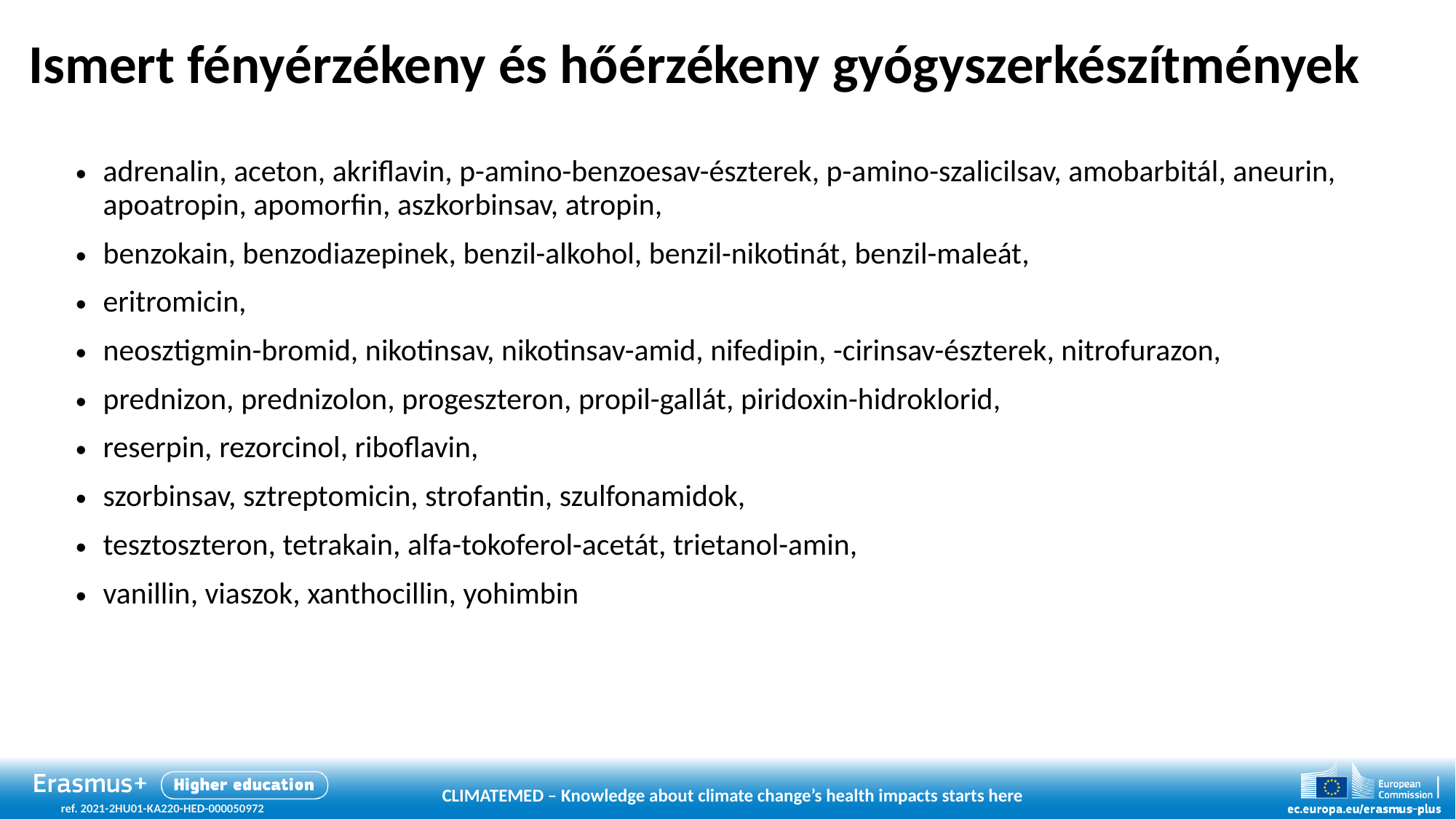

# Ismert fényérzékeny és hőérzékeny gyógyszerkészítmények
adrenalin, aceton, akriflavin, p-amino-benzoesav-észterek, p-amino-szalicilsav, amobarbitál, aneurin, apoatropin, apomorfin, aszkorbinsav, atropin,
benzokain, benzodiazepinek, benzil-alkohol, benzil-nikotinát, benzil-maleát,
eritromicin,
neosztigmin-bromid, nikotinsav, nikotinsav-amid, nifedipin, -cirinsav-észterek, nitrofurazon,
prednizon, prednizolon, progeszteron, propil-gallát, piridoxin-hidroklorid,
reserpin, rezorcinol, riboflavin,
szorbinsav, sztreptomicin, strofantin, szulfonamidok,
tesztoszteron, tetrakain, alfa-tokoferol-acetát, trietanol-amin,
vanillin, viaszok, xanthocillin, yohimbin